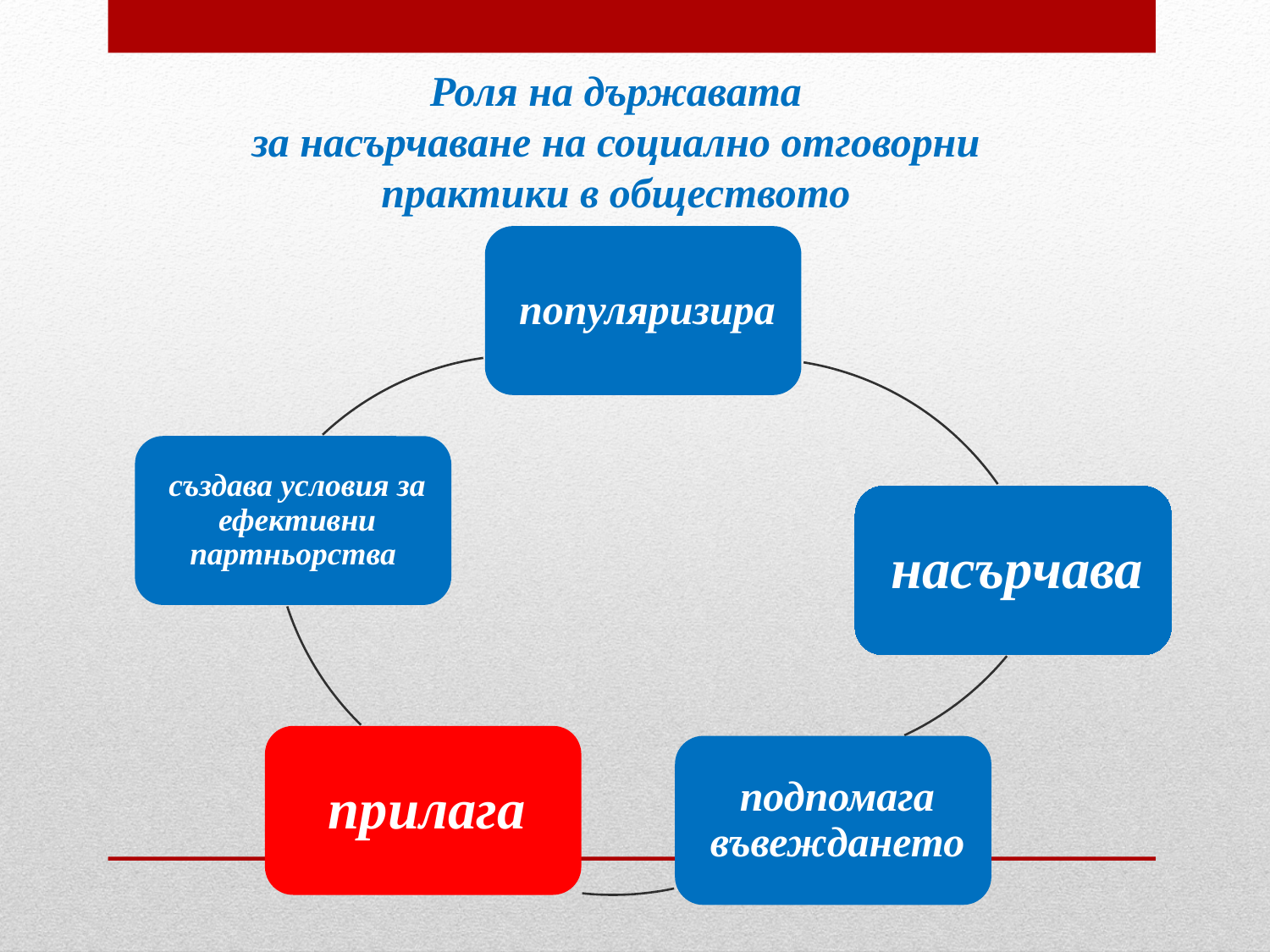

# Роля на държавата за насърчаване на социално отговорни практики в обществото
популяризира
насърчава
подпомага въвеждането
прилага
създава условия за ефективни партньорства